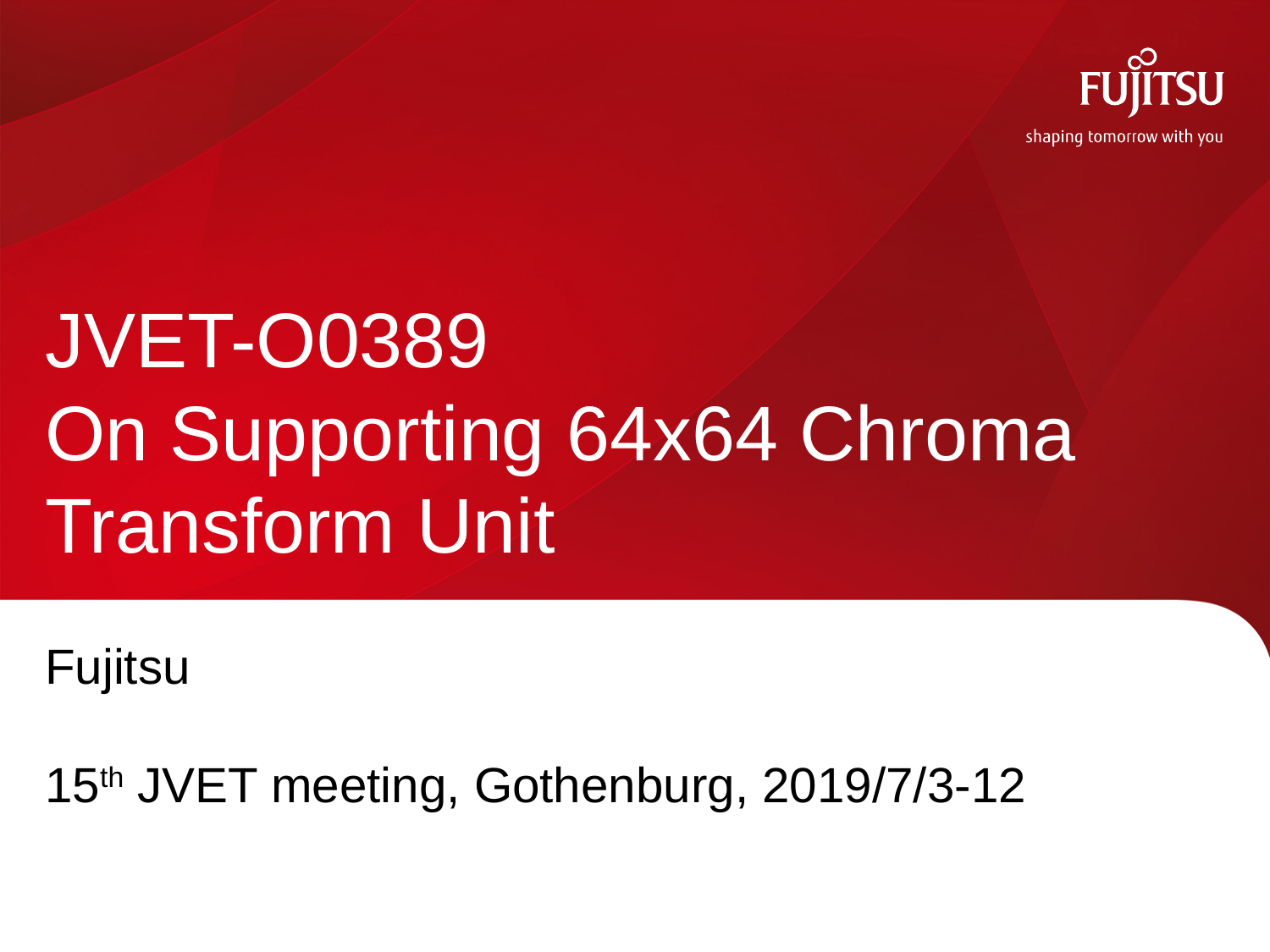

# JVET-O0389 On Supporting 64x64 Chroma Transform Unit
Fujitsu

15th JVET meeting, Gothenburg, 2019/7/3-12